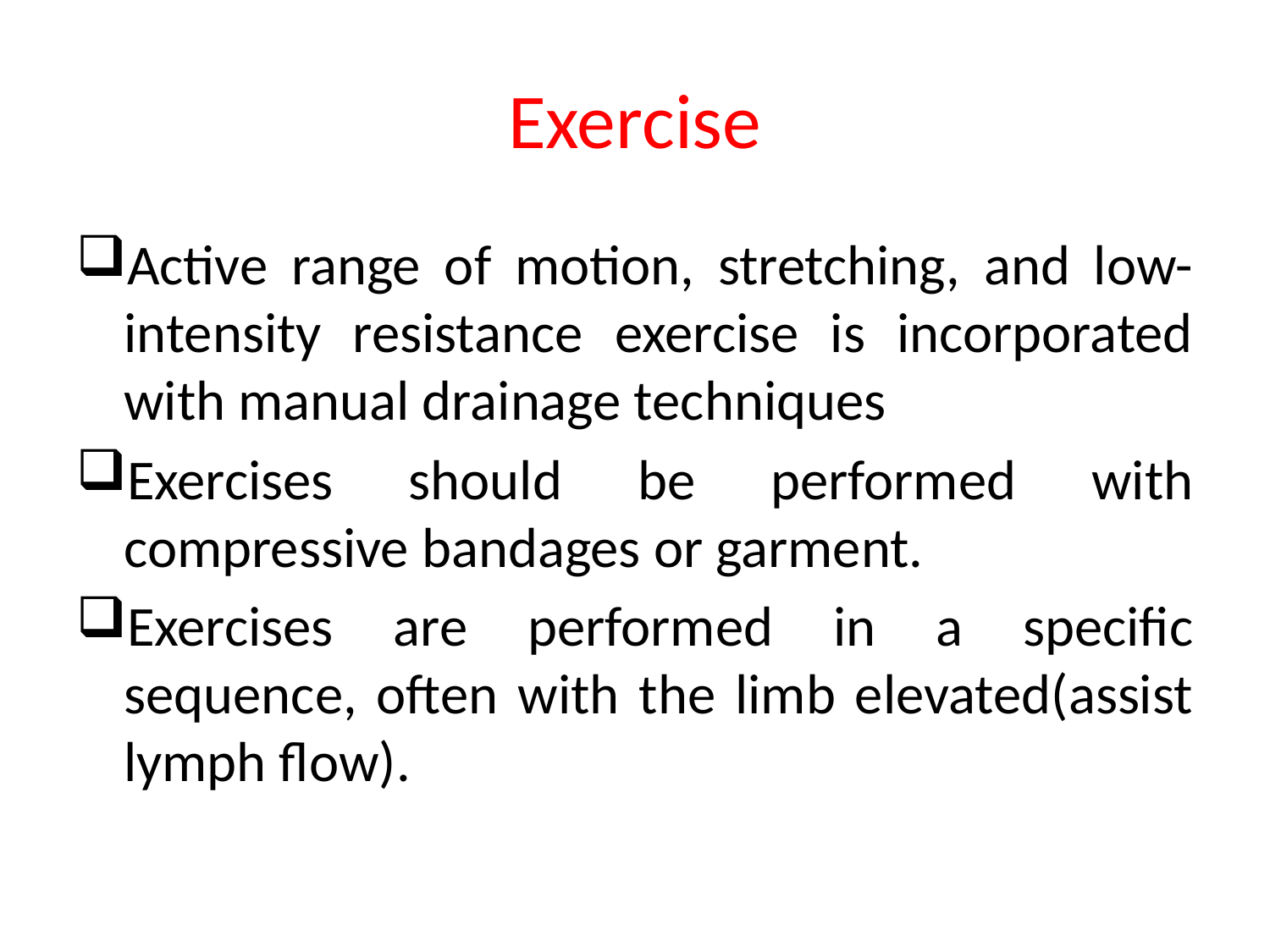

# Exercise
Active range of motion, stretching, and low-intensity resistance exercise is incorporated with manual drainage techniques
Exercises should be performed with compressive bandages or garment.
Exercises are performed in a specific sequence, often with the limb elevated(assist lymph flow).